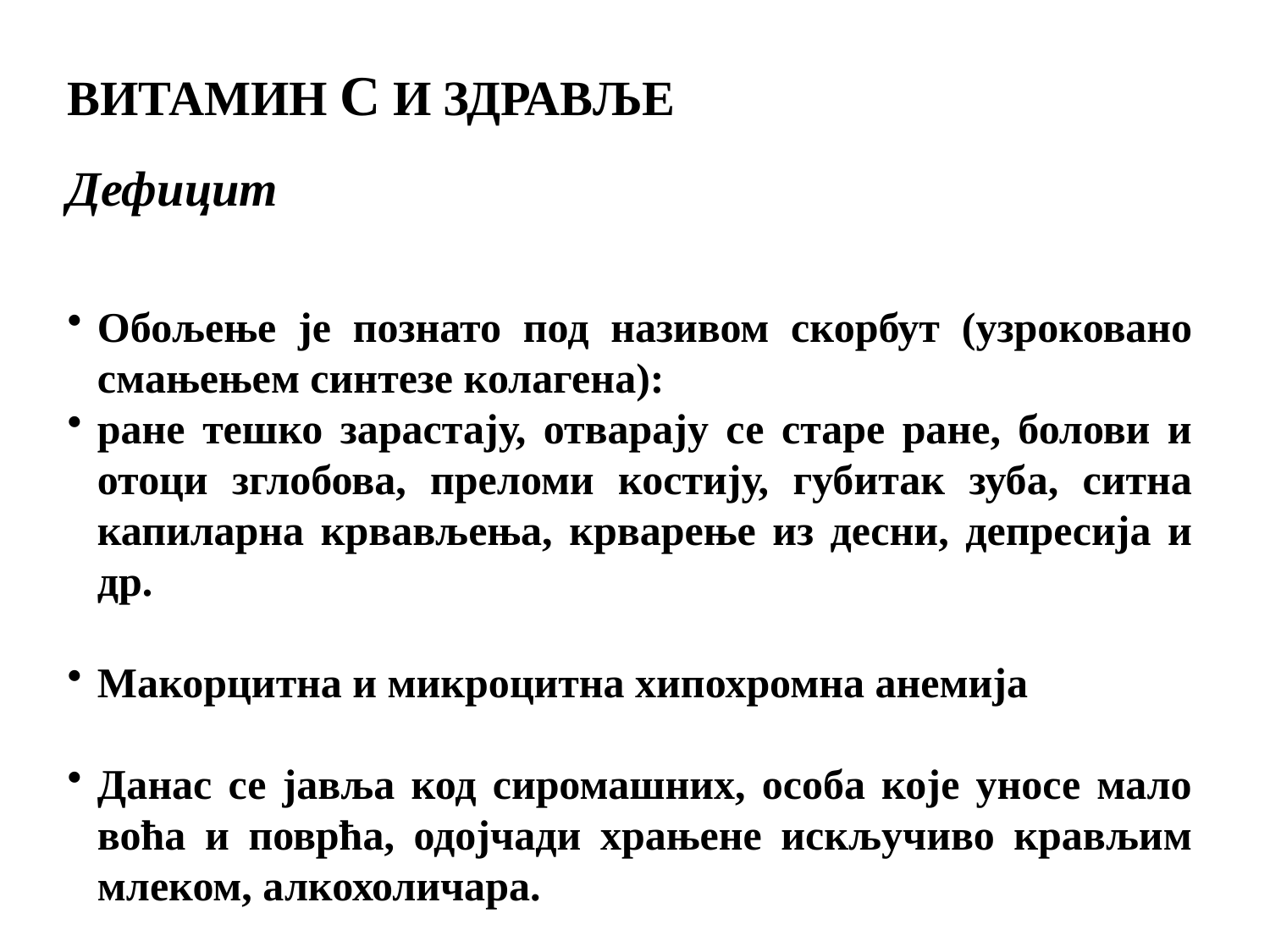

ВИТАМИН C И ЗДРАВЉЕ

Дефицит

Обољење је познато под називом скорбут (узроковано смањењем синтезе колагена):
ране тешко зарастају, отварају се старе ране, болови и отоци зглобова, преломи костију, губитак зуба, ситна капиларна крвављења, крварење из десни, депресија и др.

Макорцитна и микроцитна хипохромна анемија

Данас се јавља код сиромашних, особа које уносе мало воћа и поврћа, одојчади храњене искључиво крављим млеком, алкохоличара.